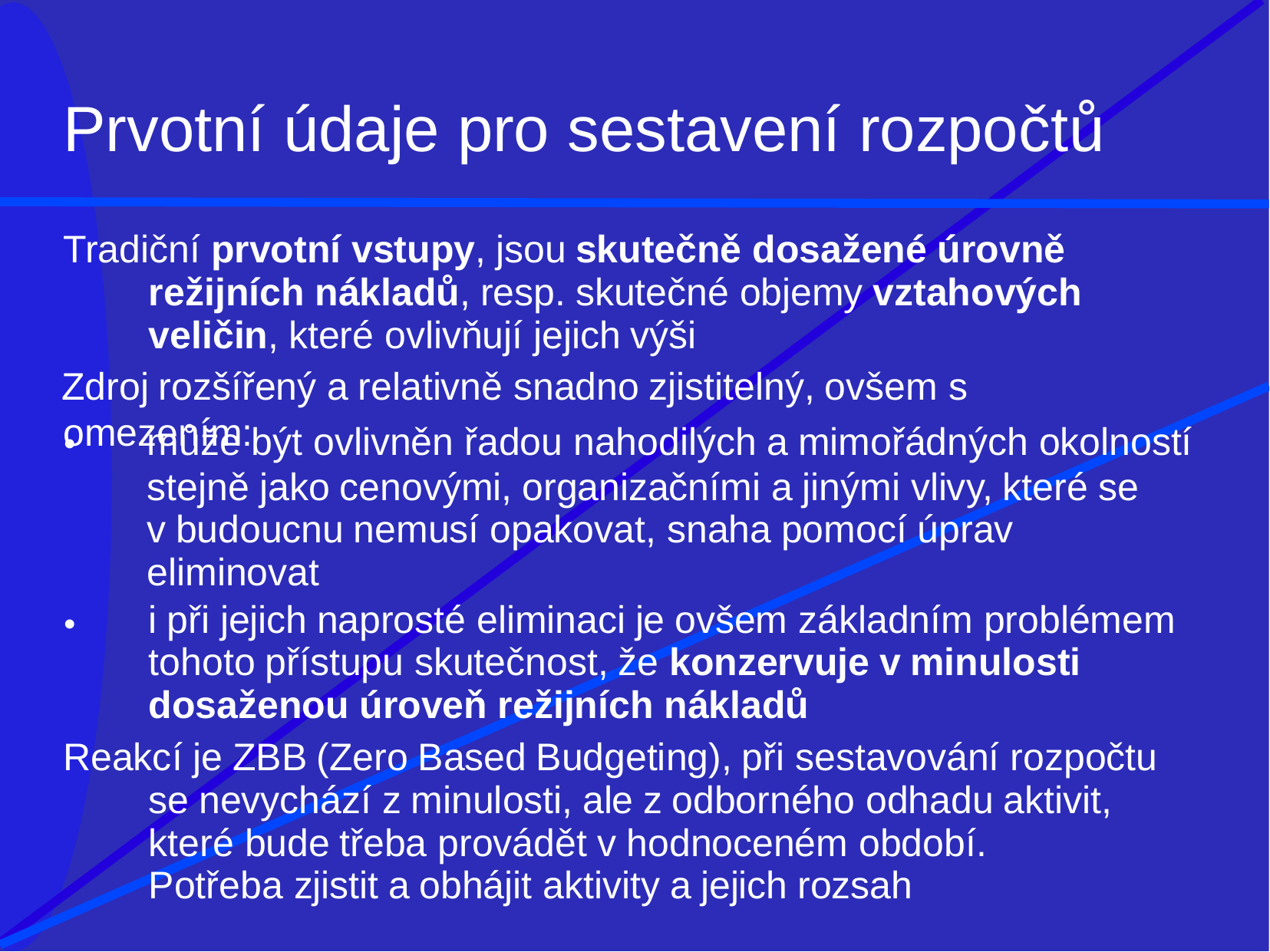

# Prvotní údaje pro sestavení rozpočtů
Tradiční prvotní vstupy, jsou skutečně dosažené úrovně režijních nákladů, resp. skutečné objemy vztahových veličin, které ovlivňují jejich výši
Zdroj rozšířený a relativně snadno zjistitelný, ovšem s omezením:
•
může být ovlivněn řadou nahodilých a mimořádných okolností
stejně jako cenovými, organizačními a jinými vlivy, které se v budoucnu nemusí opakovat, snaha pomocí úprav eliminovat
i při jejich naprosté eliminaci je ovšem základním problémem tohoto přístupu skutečnost, že konzervuje v minulosti dosaženou úroveň režijních nákladů
Reakcí je ZBB (Zero Based Budgeting), při sestavování rozpočtu se nevychází z minulosti, ale z odborného odhadu aktivit, které bude třeba provádět v hodnoceném období.	Potřeba zjistit a obhájit aktivity a jejich rozsah
•